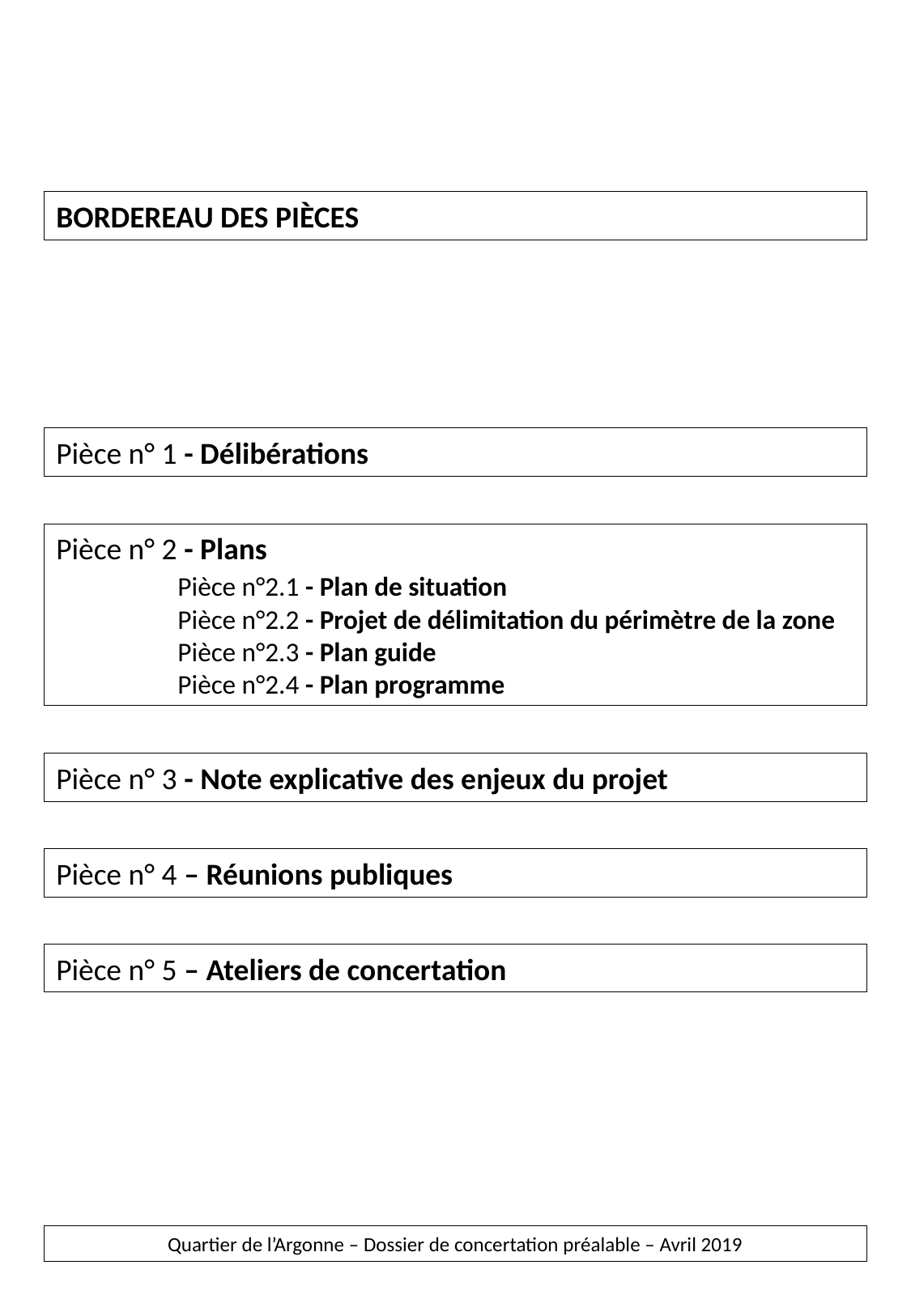

BORDEREAU DES PIÈCES
Pièce n° 1 - Délibérations
Pièce n° 2 - Plans
	Pièce n°2.1 - Plan de situation
	Pièce n°2.2 - Projet de délimitation du périmètre de la zone
	Pièce n°2.3 - Plan guide
	Pièce n°2.4 - Plan programme
Pièce n° 3 - Note explicative des enjeux du projet
Pièce n° 4 – Réunions publiques
Pièce n° 5 – Ateliers de concertation
Quartier de l’Argonne – Dossier de concertation préalable – Avril 2019